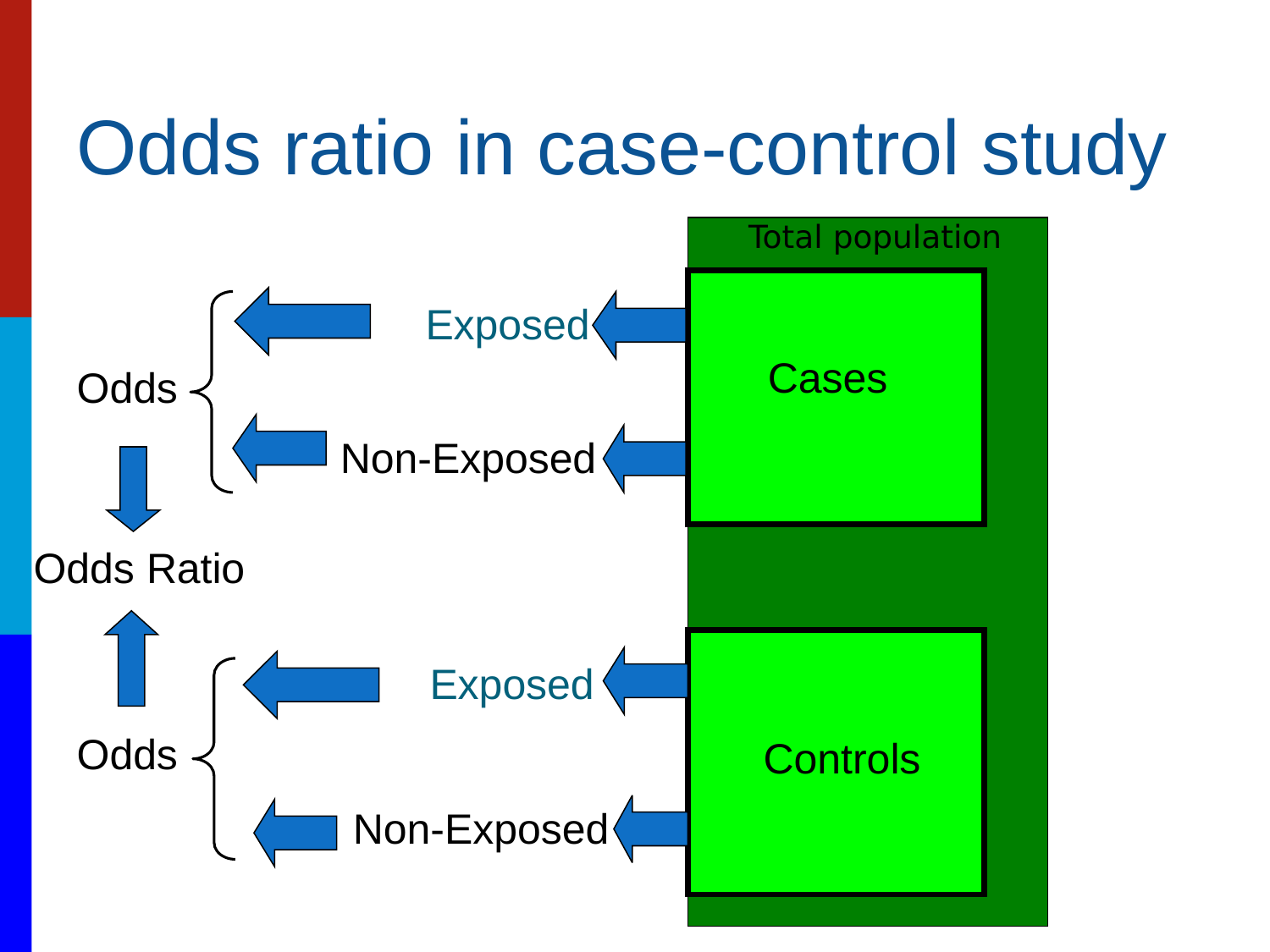

# Odds ratio in case-control study
Total population

Exposed

 Cases
Odds

Non-Exposed

Odds Ratio

Exposed

Odds
 Controls
Non-Exposed